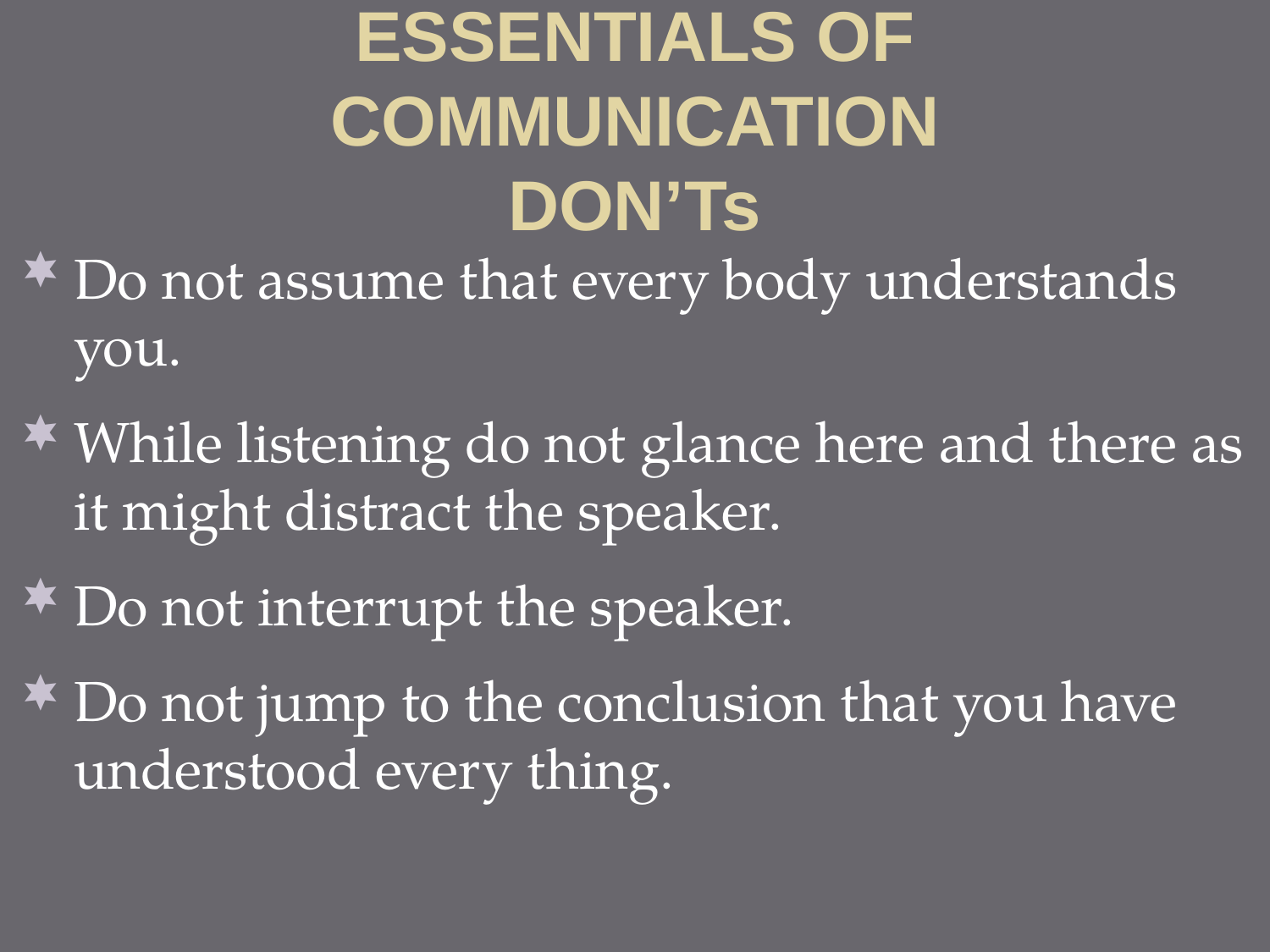

# ESSENTIALS OF COMMUNICATION DON’Ts
Do not assume that every body understands you.
While listening do not glance here and there as it might distract the speaker.
Do not interrupt the speaker.
Do not jump to the conclusion that you have understood every thing.